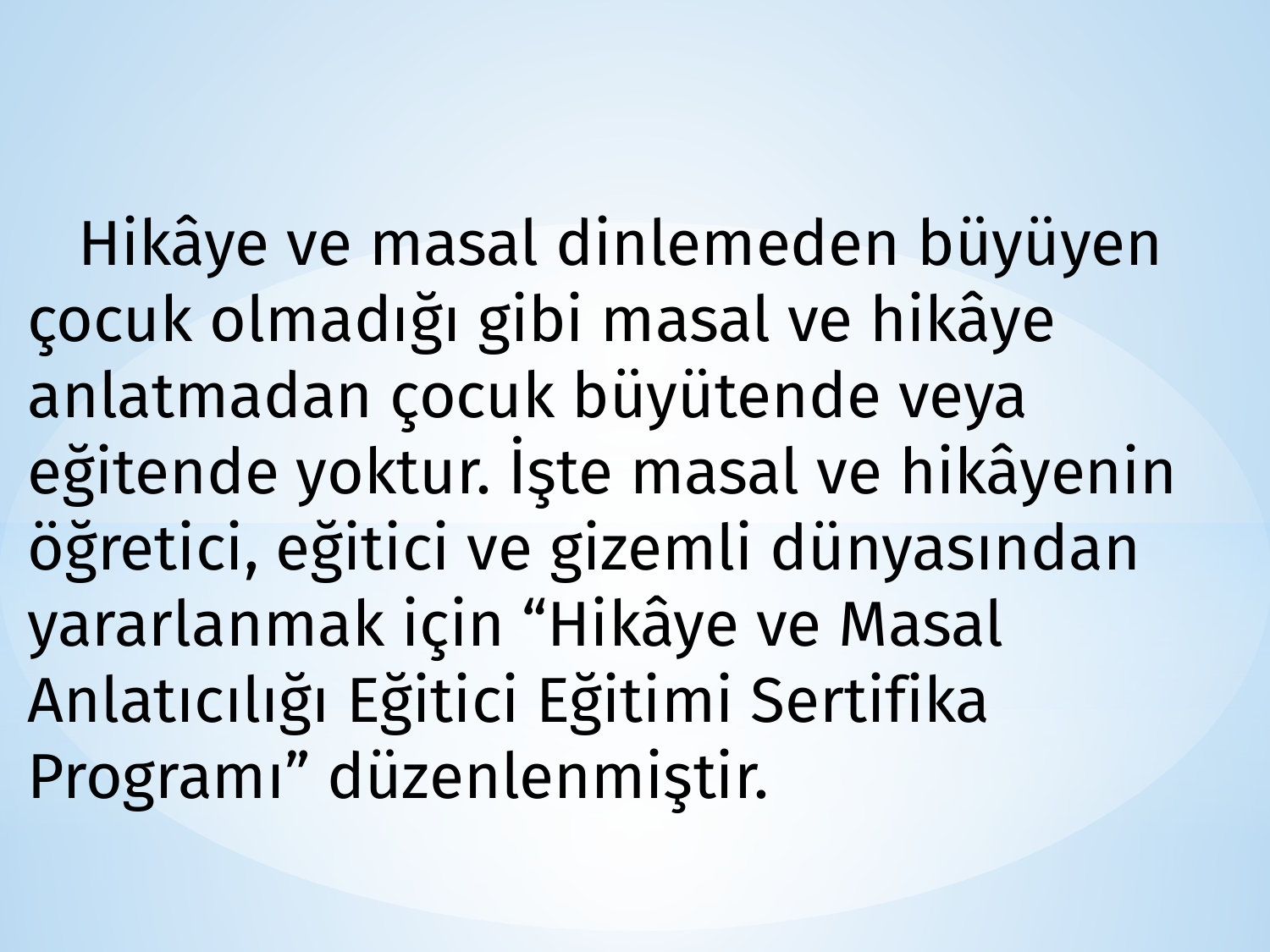

Hikâye ve masal dinlemeden büyüyen çocuk olmadığı gibi masal ve hikâye anlatmadan çocuk büyütende veya eğitende yoktur. İşte masal ve hikâyenin öğretici, eğitici ve gizemli dünyasından yararlanmak için “Hikâye ve Masal Anlatıcılığı Eğitici Eğitimi Sertifika Programı” düzenlenmiştir.